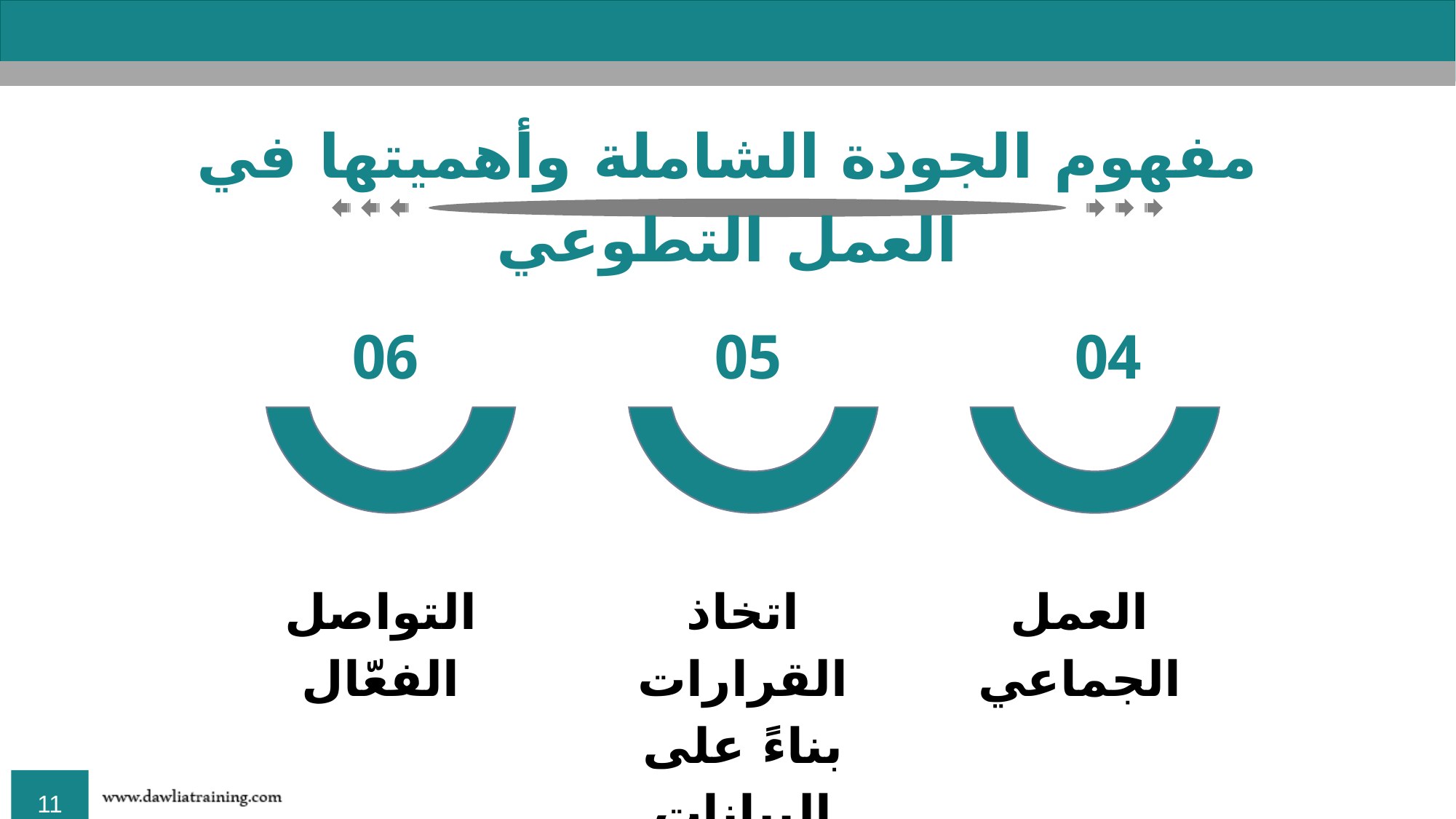

مفهوم الجودة الشاملة وأهميتها في العمل التطوعي

06

التواصل الفعّال
05

اتخاذ القرارات بناءً على البيانات
04

العمل الجماعي